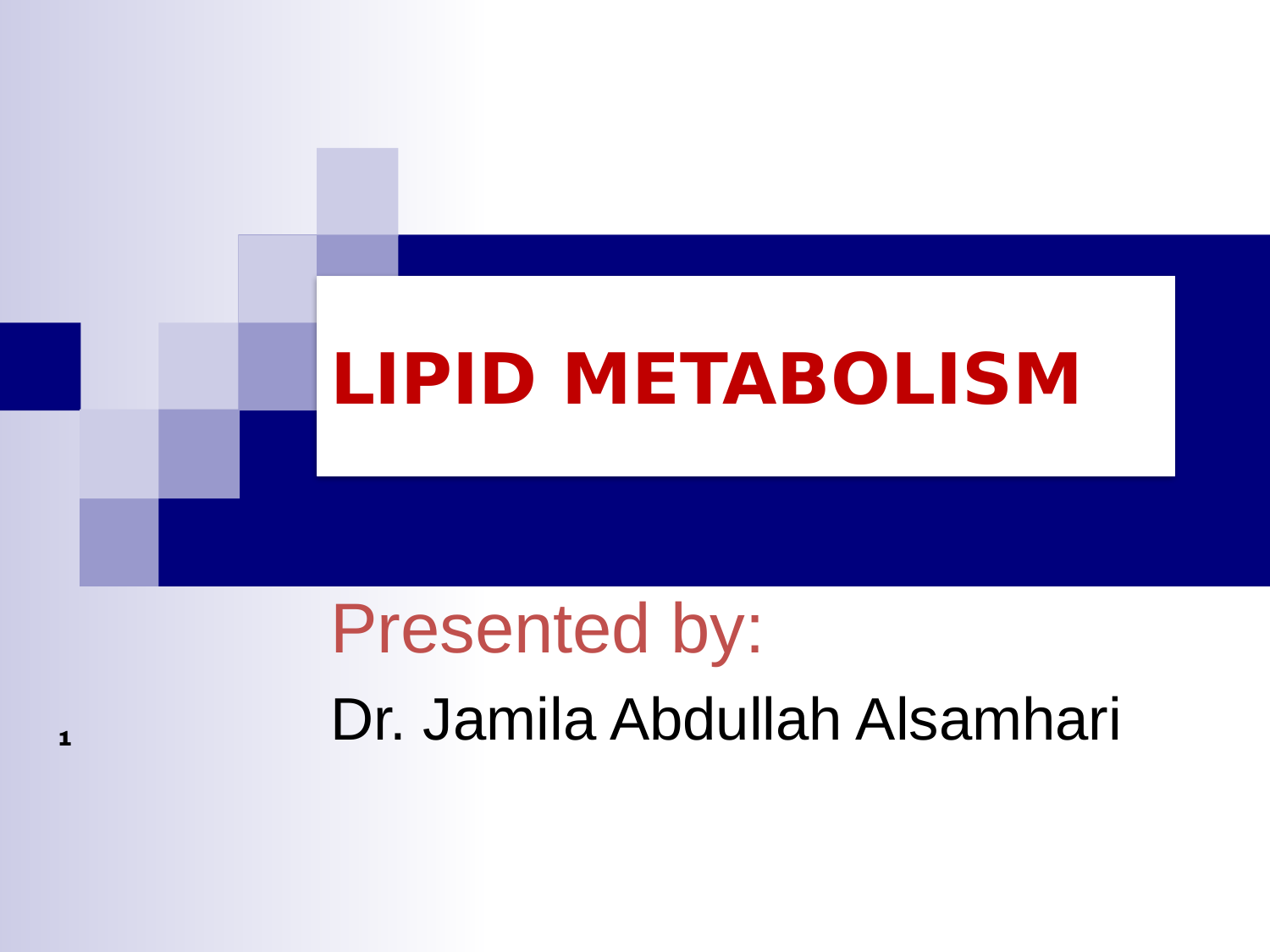

# Lipid Metabolism
Presented by:
Dr. Jamila Abdullah Alsamhari

1